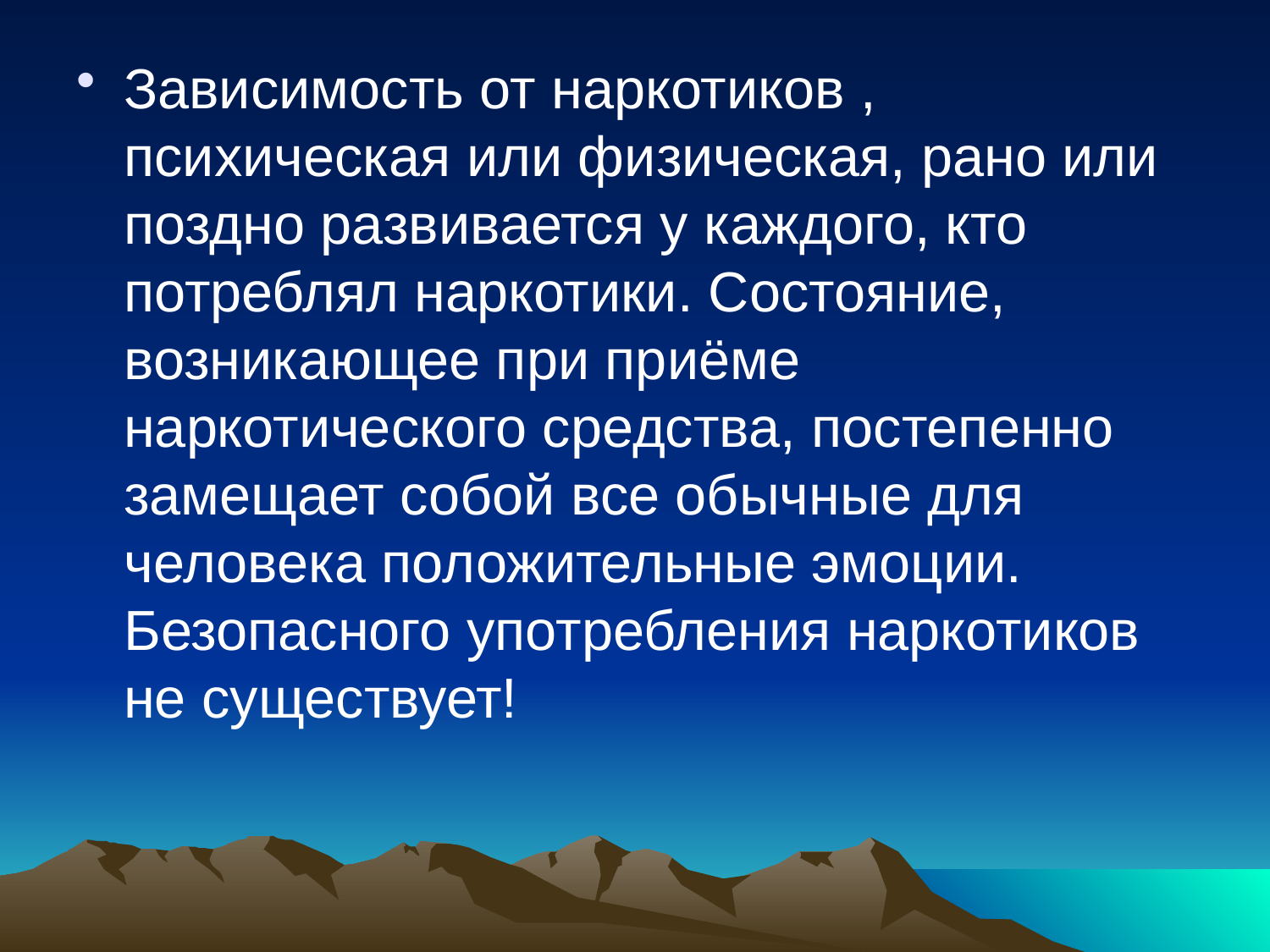

#
Зависимость от наркотиков , психическая или физическая, рано или поздно развивается у каждого, кто потреблял наркотики. Состояние, возникающее при приёме наркотического средства, постепенно замещает собой все обычные для человека положительные эмоции. Безопасного употребления наркотиков не существует!